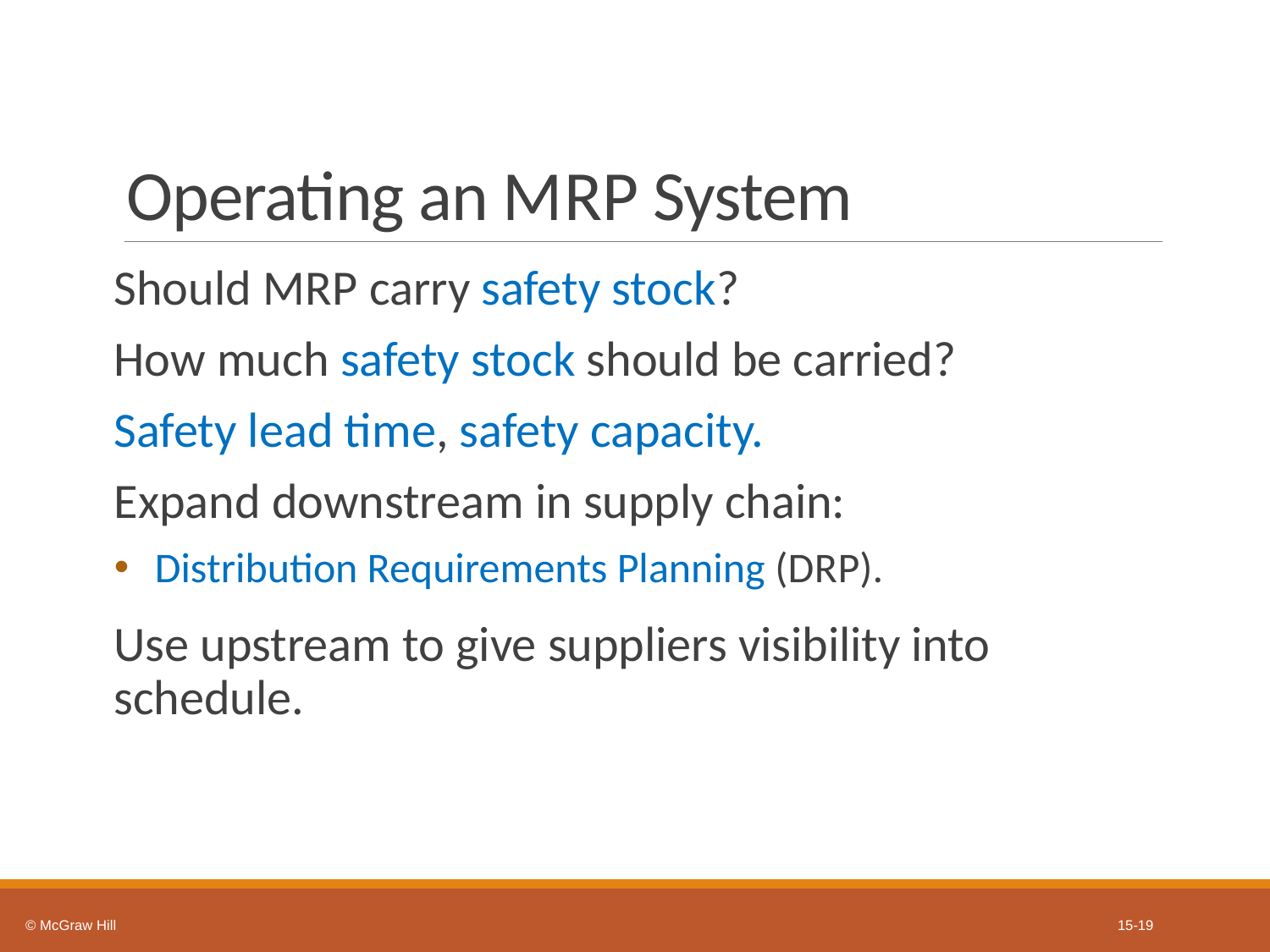

# Operating an M R P System
Should M R P carry safety stock?
How much safety stock should be carried?
Safety lead time, safety capacity.
Expand downstream in supply chain:
Distribution Requirements Planning (D R P).
Use upstream to give suppliers visibility into schedule.